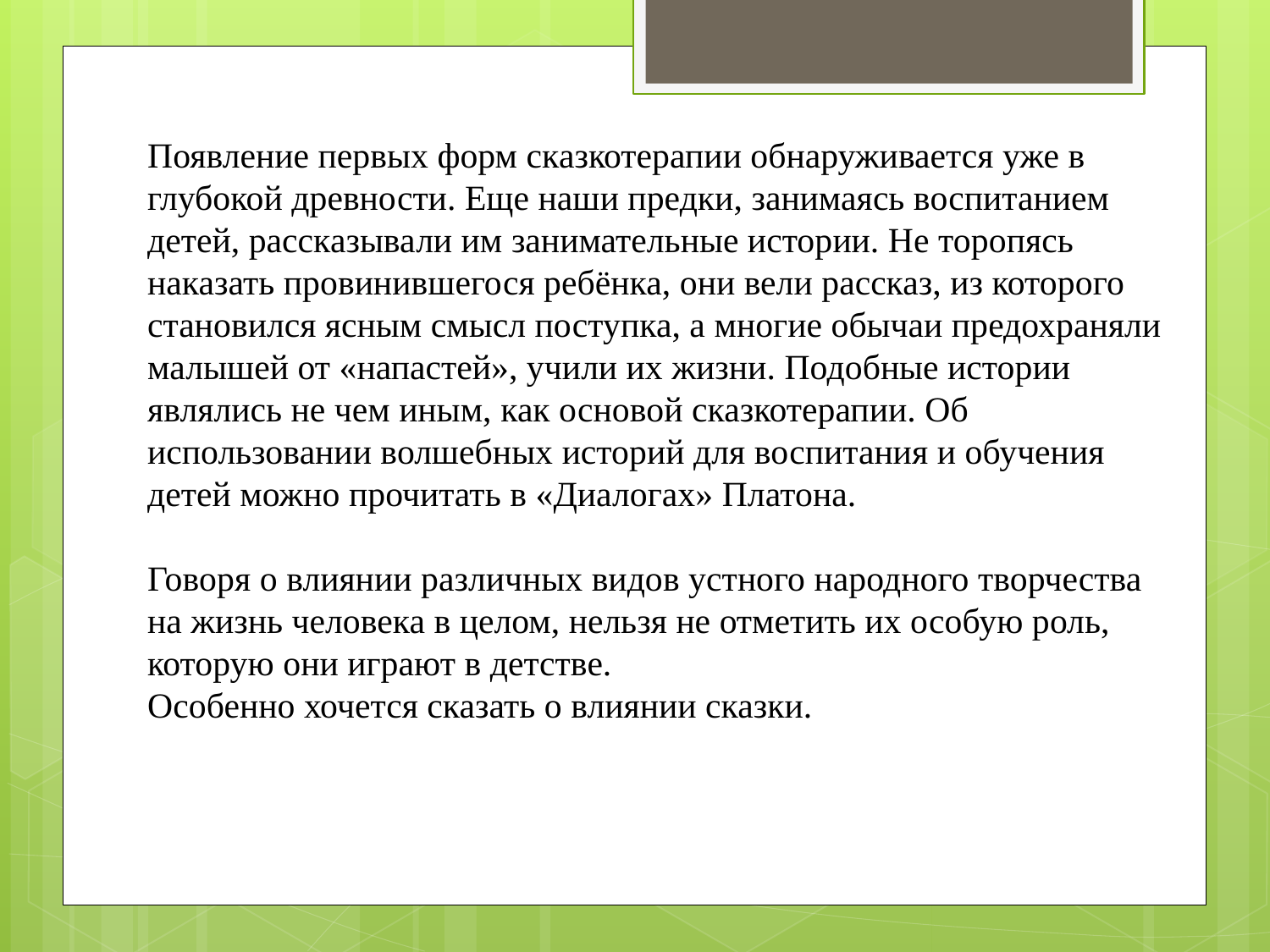

Появление первых форм сказкотерапии обнаруживается уже в глубокой древности. Еще наши предки, занимаясь воспитанием детей, рассказывали им занимательные истории. Не торопясь наказать провинившегося ребёнка, они вели рассказ, из которого становился ясным смысл поступка, а многие обычаи предохраняли малышей от «напастей», учили их жизни. Подобные истории являлись не чем иным, как основой сказкотерапии. Об использовании волшебных историй для воспитания и обучения детей можно прочитать в «Диалогах» Платона.

Говоря о влиянии различных видов устного народного творчества на жизнь человека в целом, нельзя не отметить их особую роль, которую они играют в детстве.
Особенно хочется сказать о влиянии сказки.